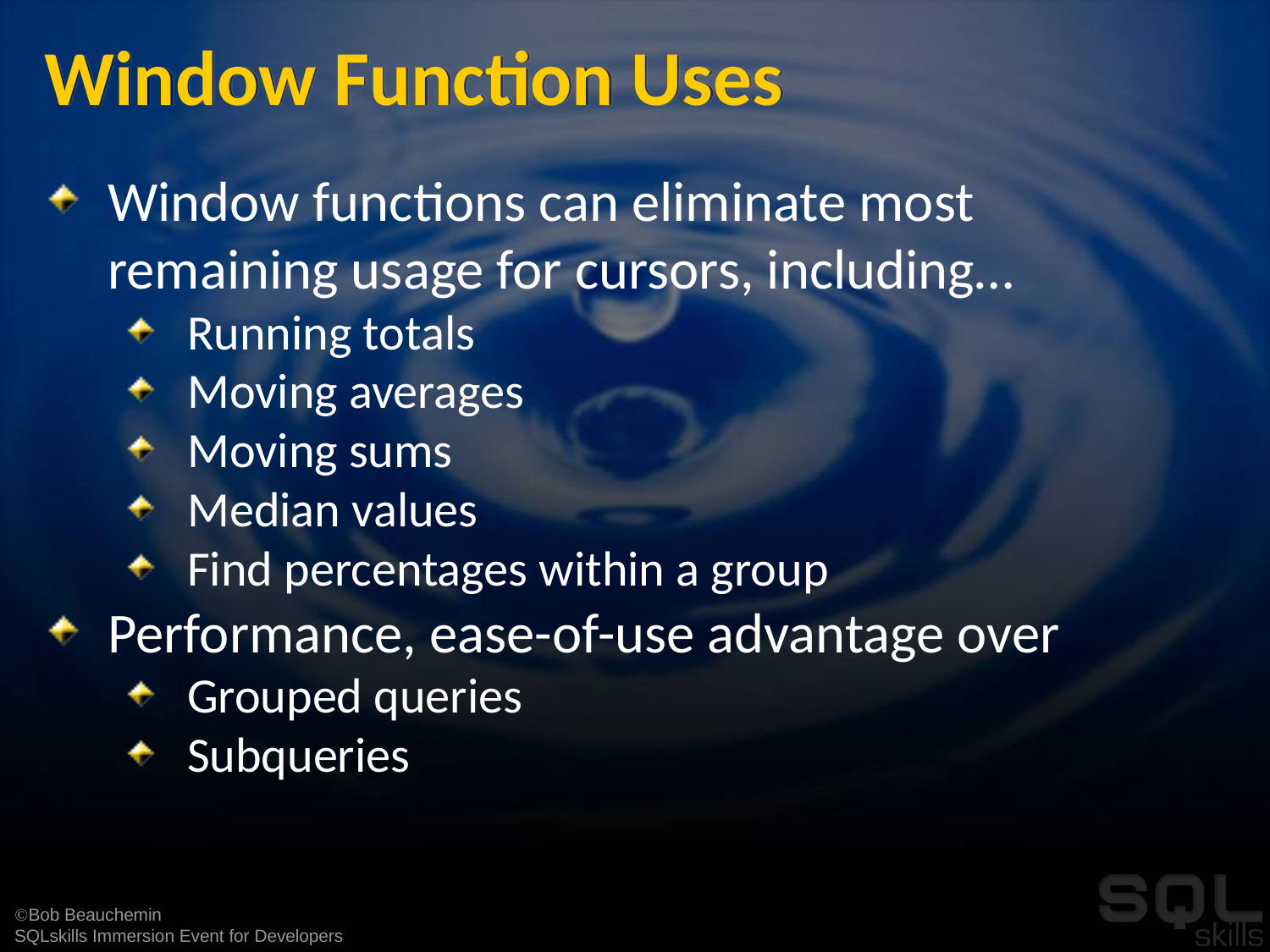

# Window Function Uses
Window functions can eliminate most remaining usage for cursors, including…
Running totals
Moving averages
Moving sums
Median values
Find percentages within a group
Performance, ease-of-use advantage over
Grouped queries
Subqueries